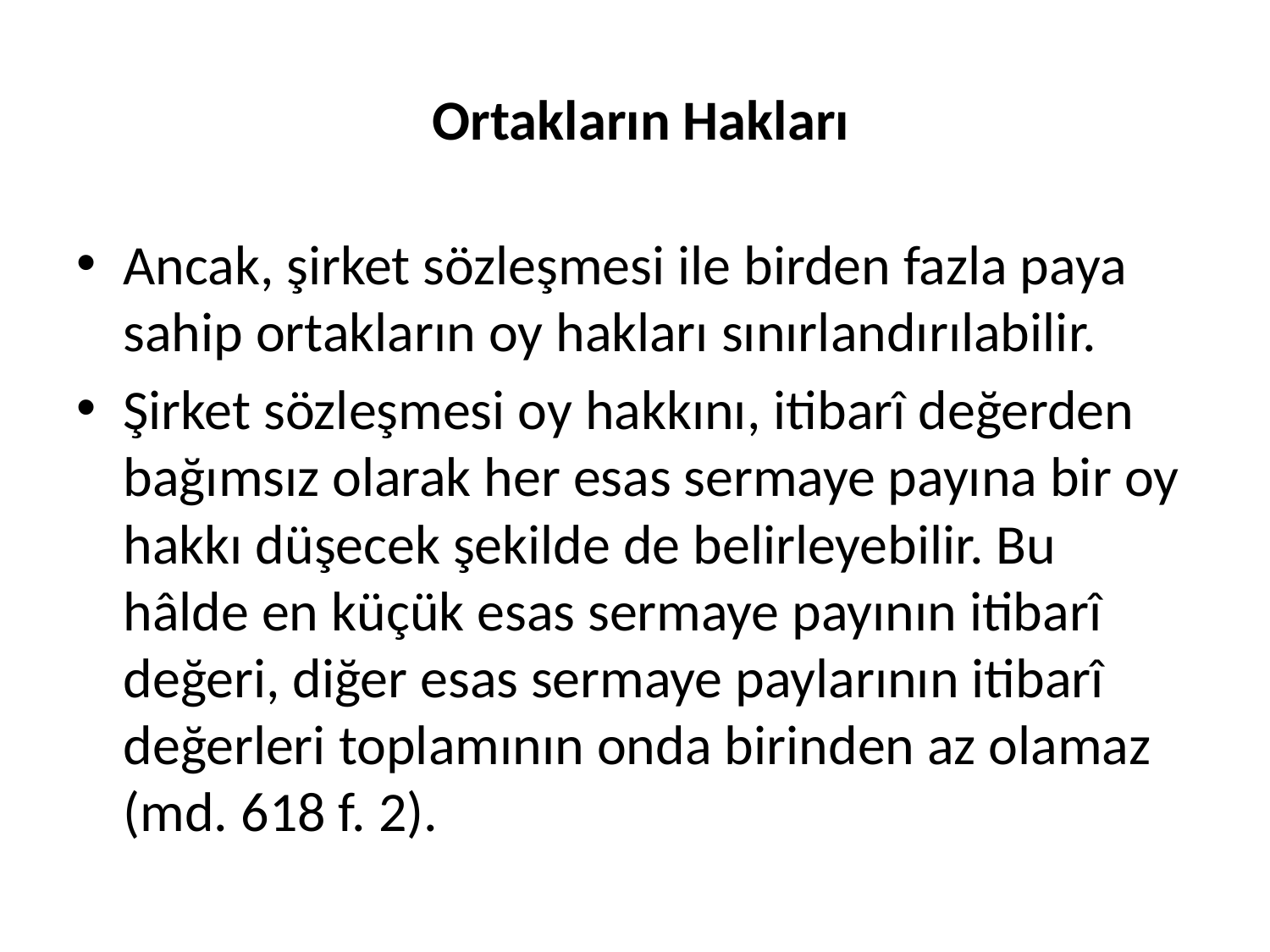

# Ortakların Hakları
Ancak, şirket sözleşmesi ile birden fazla paya sahip ortakların oy hakları sınırlandırılabilir.
Şirket sözleşmesi oy hakkını, itibarî değerden bağımsız olarak her esas sermaye payına bir oy hakkı düşecek şekilde de belirleyebilir. Bu hâlde en küçük esas sermaye payının itibarî değeri, diğer esas sermaye paylarının itibarî değerleri toplamının onda birinden az olamaz (md. 618 f. 2).